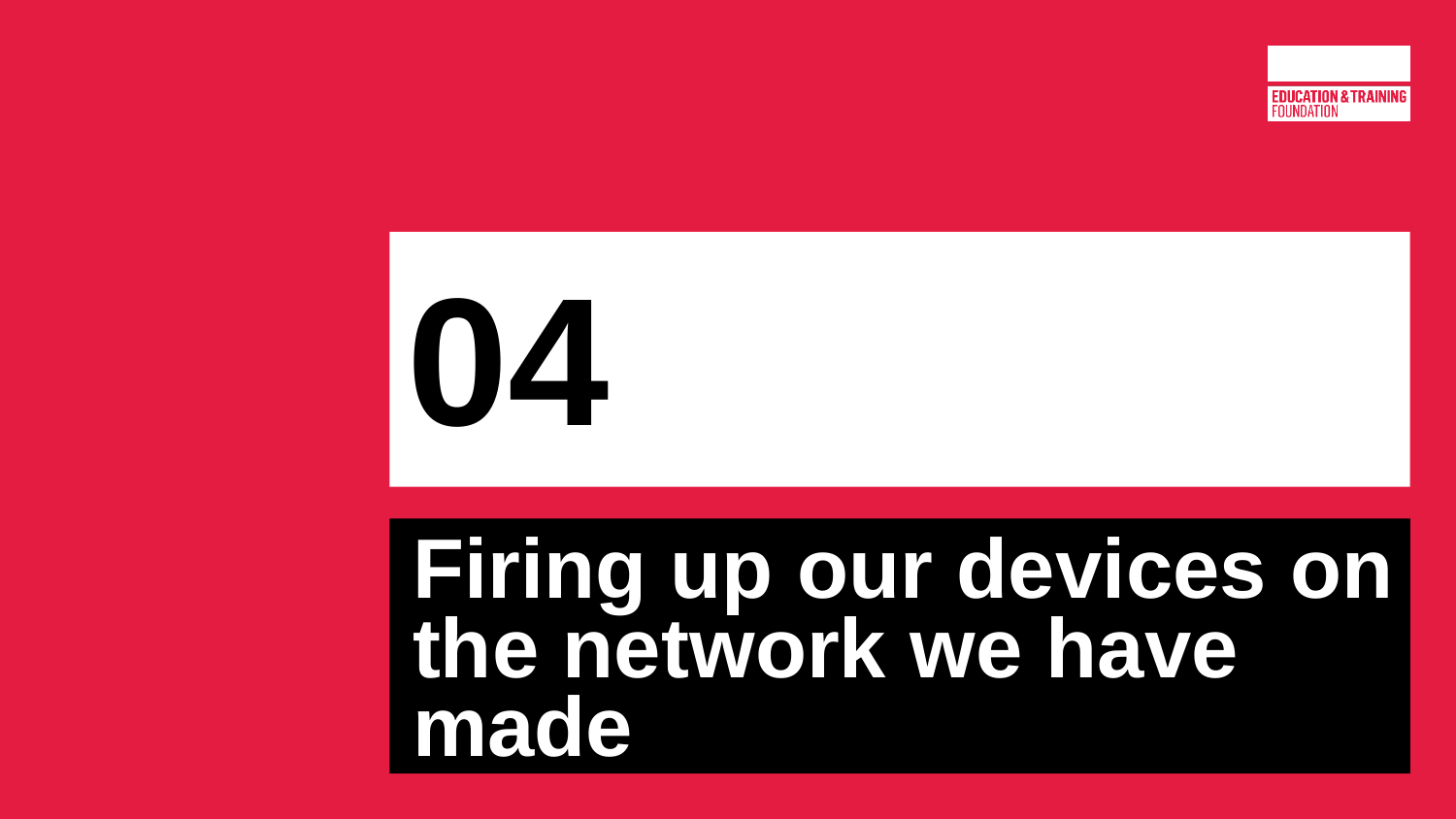

# 04
Firing up our devices on the network we have made